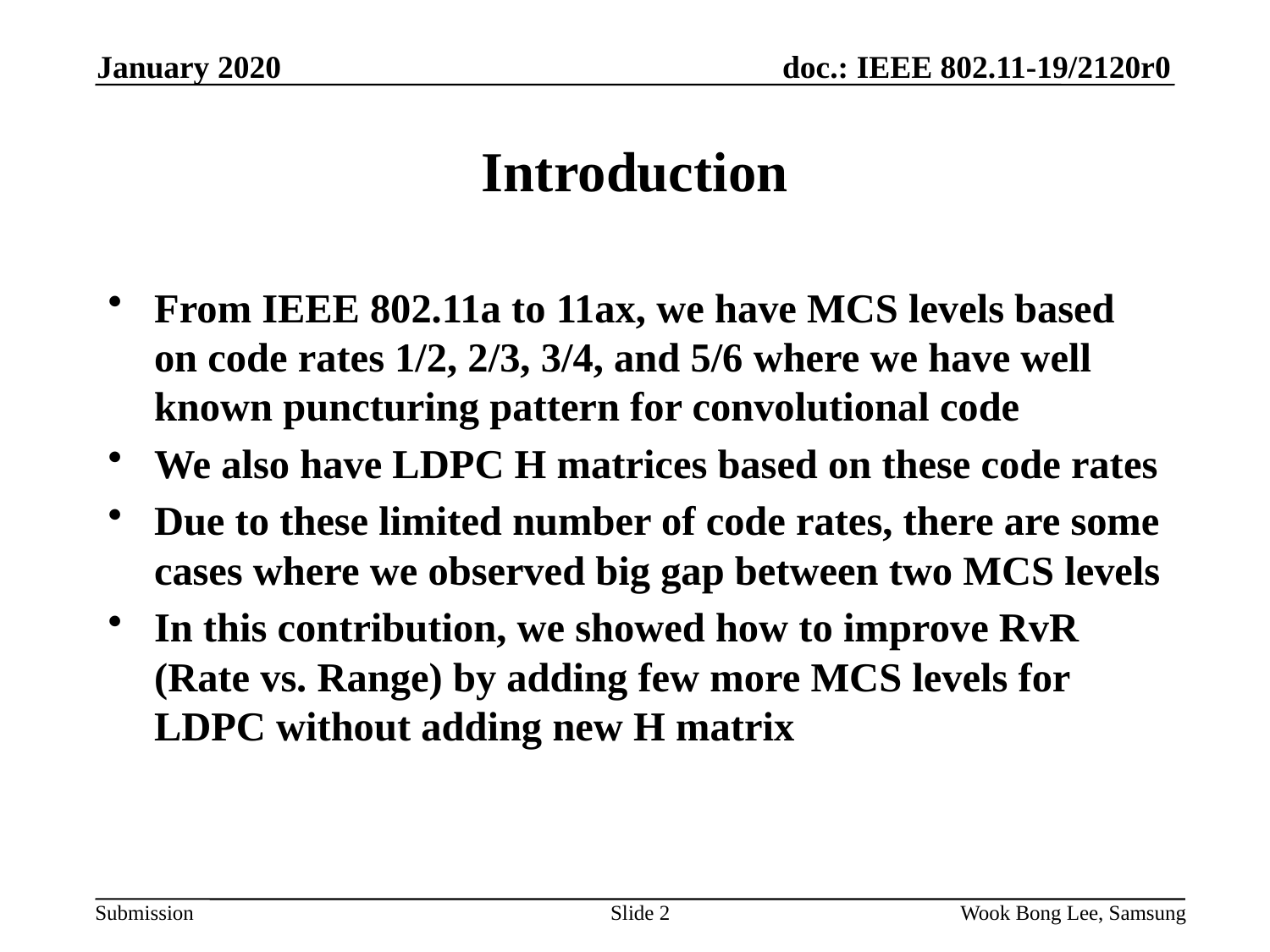

January 2020
# Introduction
From IEEE 802.11a to 11ax, we have MCS levels based on code rates 1/2, 2/3, 3/4, and 5/6 where we have well known puncturing pattern for convolutional code
We also have LDPC H matrices based on these code rates
Due to these limited number of code rates, there are some cases where we observed big gap between two MCS levels
In this contribution, we showed how to improve RvR (Rate vs. Range) by adding few more MCS levels for LDPC without adding new H matrix

Slide 2
Wook Bong Lee, Samsung